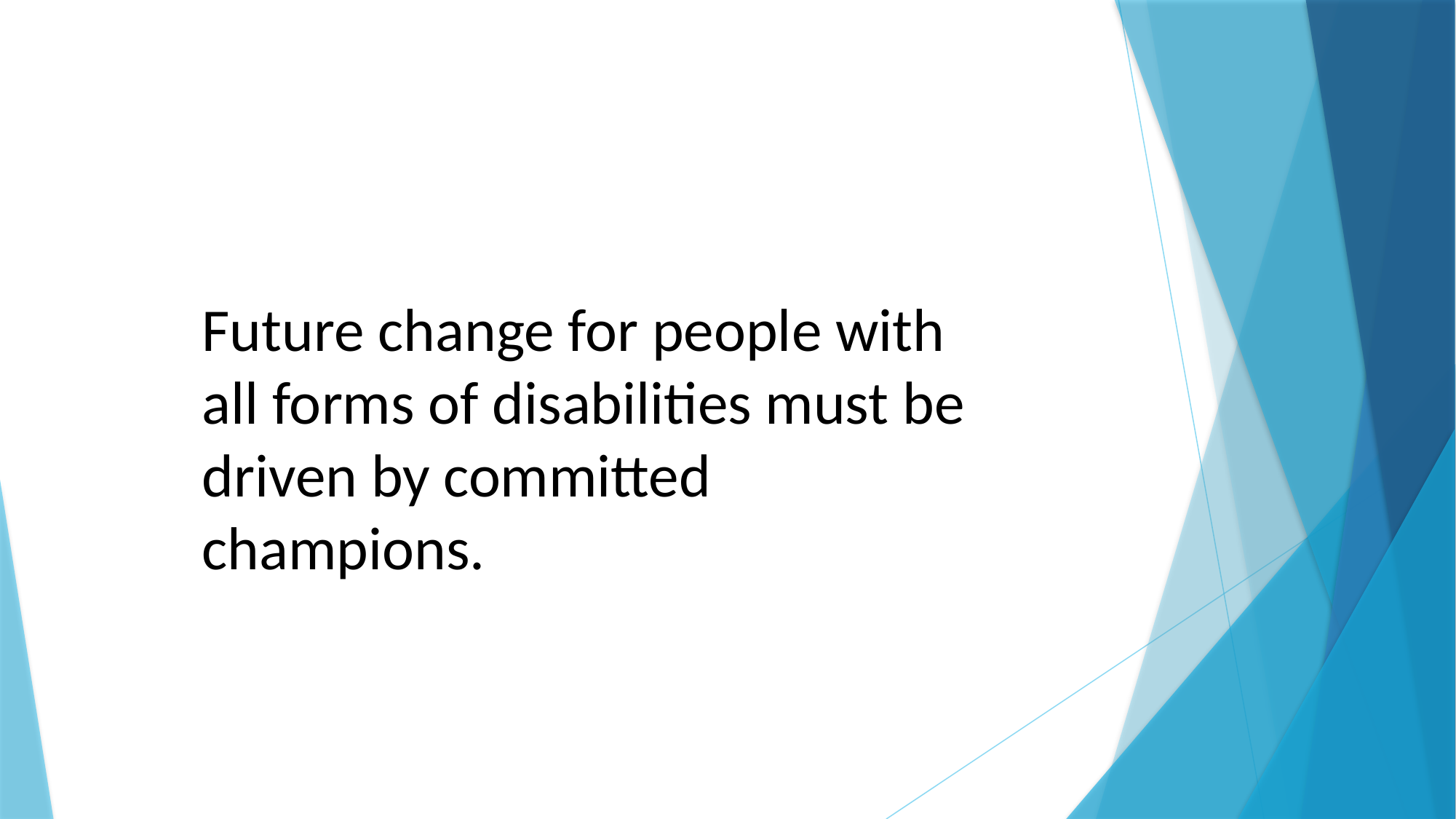

Future change for people with all forms of disabilities must be driven by committed champions.